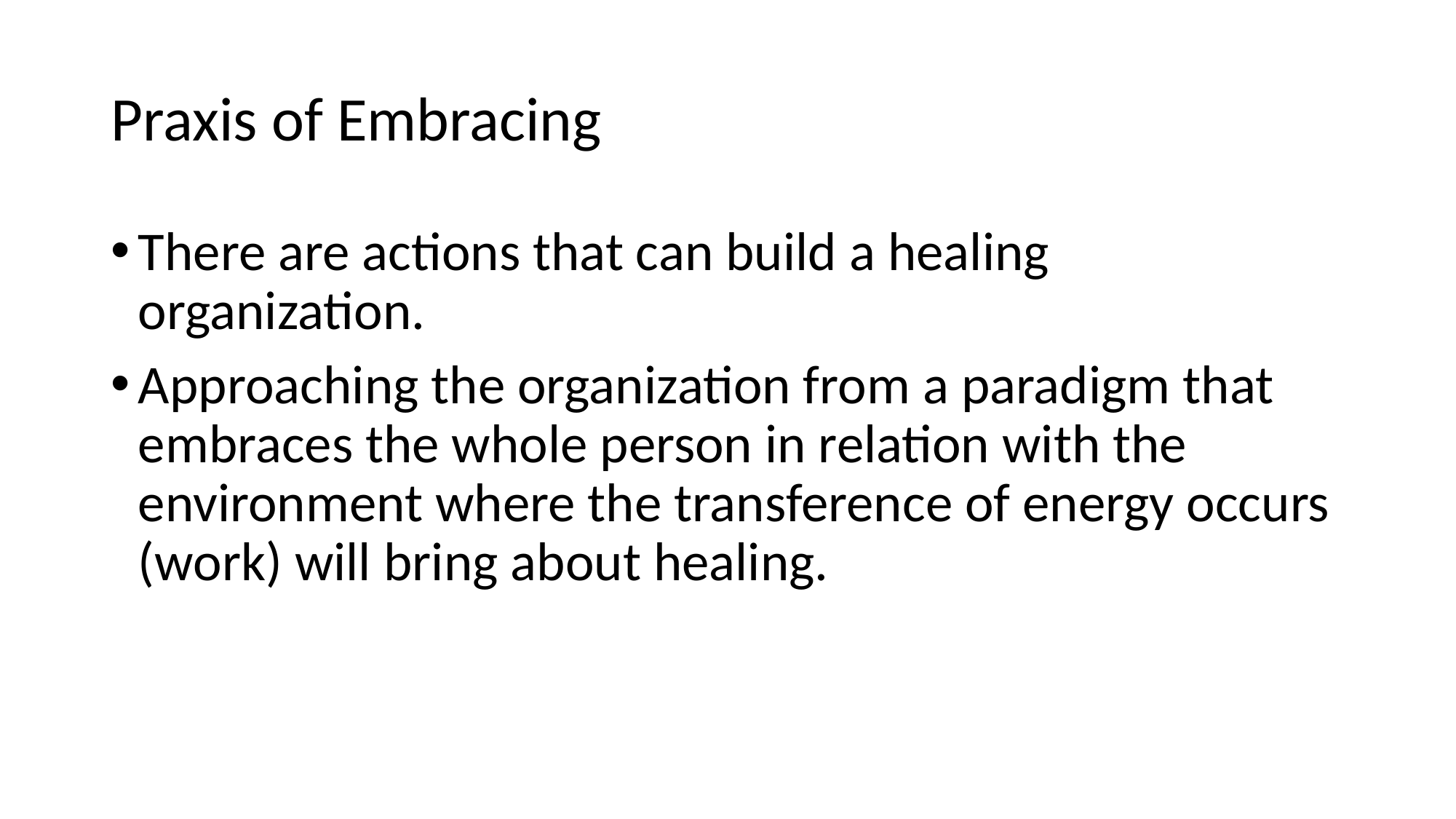

# Praxis of Embracing
There are actions that can build a healing organization.
Approaching the organization from a paradigm that embraces the whole person in relation with the environment where the transference of energy occurs (work) will bring about healing.